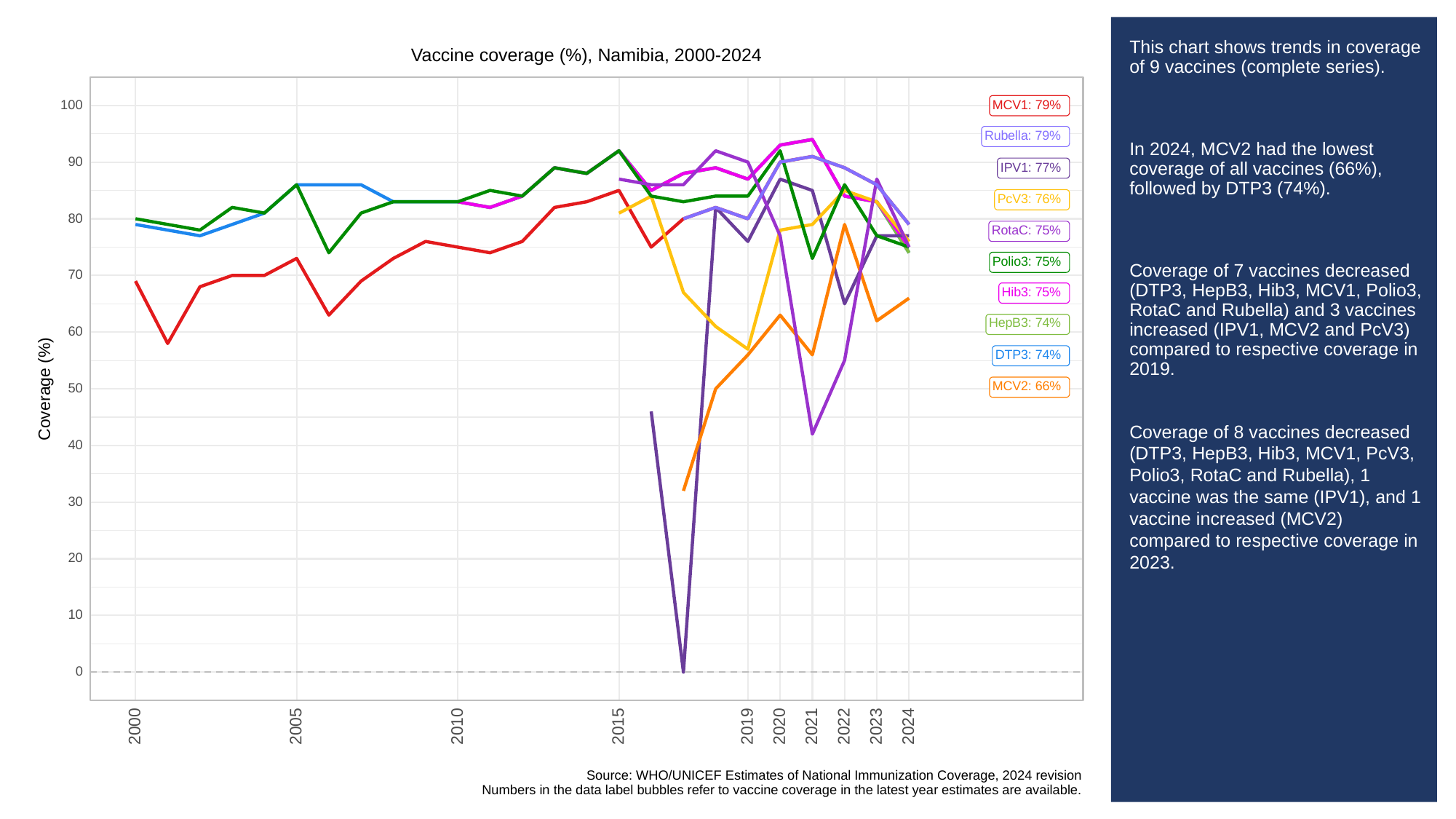

# This chart shows trends in coverage of 9 vaccines (complete series).

In 2024, MCV2 had the lowest coverage of all vaccines (66%), followed by DTP3 (74%).

Coverage of 7 vaccines decreased (DTP3, HepB3, Hib3, MCV1, Polio3, RotaC and Rubella) and 3 vaccines increased (IPV1, MCV2 and PcV3) compared to respective coverage in 2019.

Coverage of 8 vaccines decreased (DTP3, HepB3, Hib3, MCV1, PcV3, Polio3, RotaC and Rubella), 1 vaccine was the same (IPV1), and 1 vaccine increased (MCV2) compared to respective coverage in 2023.

Vaccine coverage (%), Namibia, 2000-2024

100
MCV1: 79%

Rubella: 79%

90

IPV1: 77%

PcV3: 76%

80

RotaC: 75%

Polio3: 75%
70

Hib3: 75%

HepB3: 74%
60

DTP3: 74%

Coverage (%)
MCV2: 66%
50

40

30

20

10

0

2023
2000
2005
2010
2015
2019
2020
2021
2022
2024
Source: WHO/UNICEF Estimates of National Immunization Coverage, 2024 revision
Numbers in the data label bubbles refer to vaccine coverage in the latest year estimates are available.